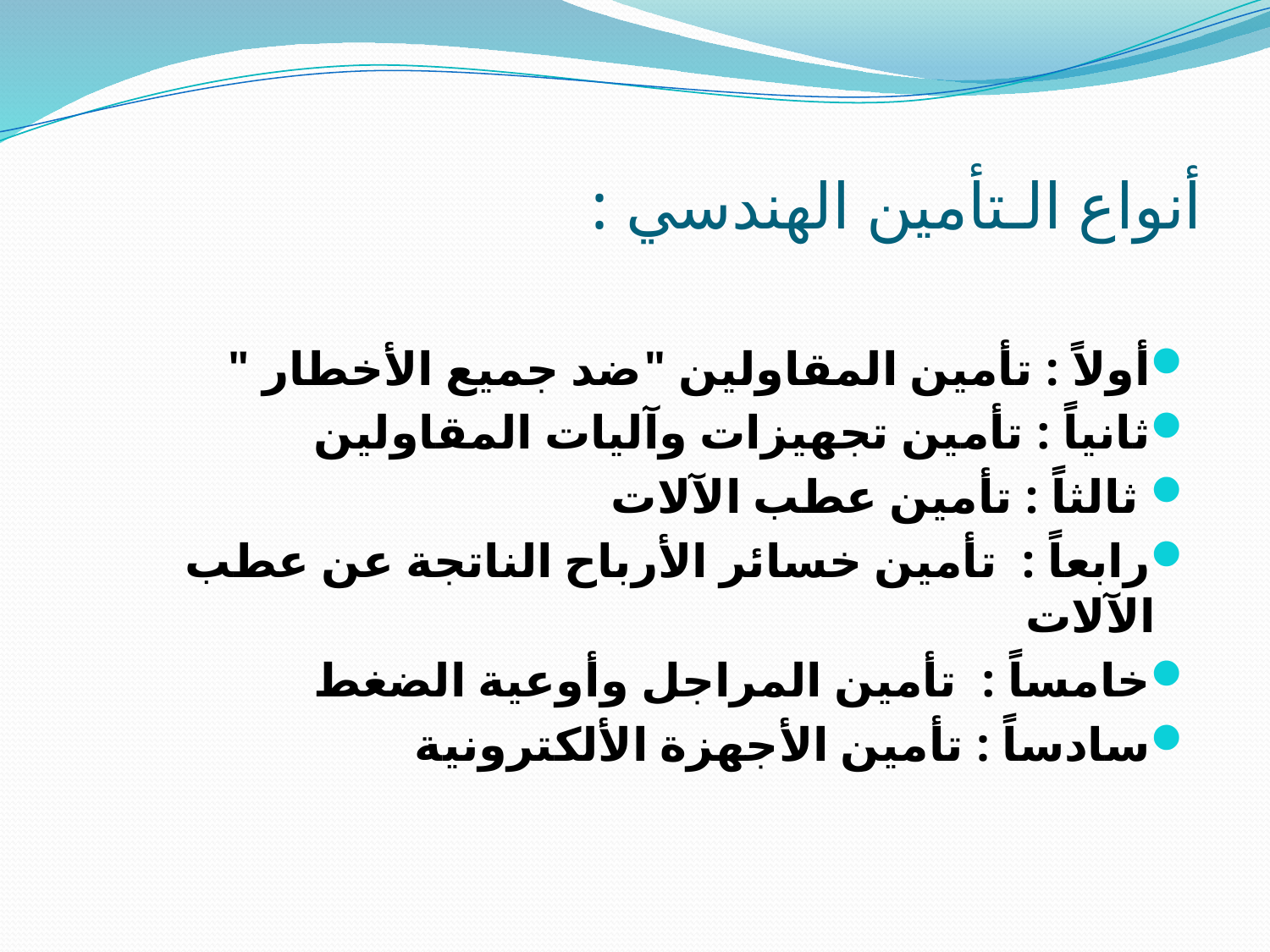

# أنواع الـتأمين الهندسي :

أولاً : تأمين المقاولين "ضد جميع الأخطار "
ثانياً : تأمين تجهيزات وآليات المقاولين
 ثالثاً : تأمين عطب الآلات
رابعاً :  تأمين خسائر الأرباح الناتجة عن عطب الآلات
خامساً :  تأمين المراجل وأوعية الضغط
سادساً : تأمين الأجهزة الألكترونية